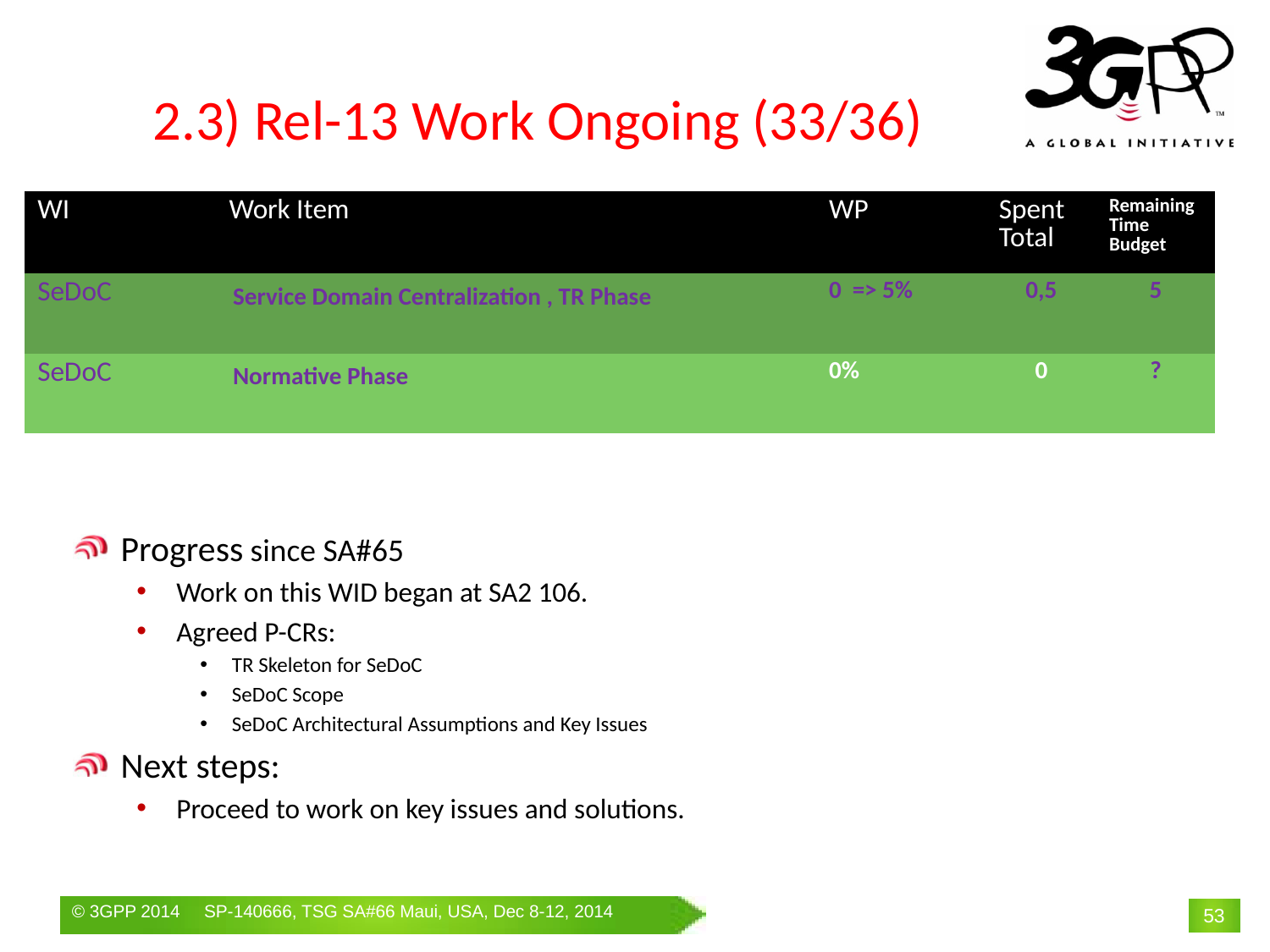

# 2.3) Rel-13 Work Ongoing (33/36)
| WI | Work Item | WP | Spent Total | Remaining Time Budget |
| --- | --- | --- | --- | --- |
| SeDoC | Service Domain Centralization , TR Phase | 0 => 5% | 0,5 | 5 |
| SeDoC | Normative Phase | 0% | 0 | ? |
Progress since SA#65
Work on this WID began at SA2 106.
Agreed P-CRs:
TR Skeleton for SeDoC
SeDoC Scope
SeDoC Architectural Assumptions and Key Issues
Next steps:
Proceed to work on key issues and solutions.